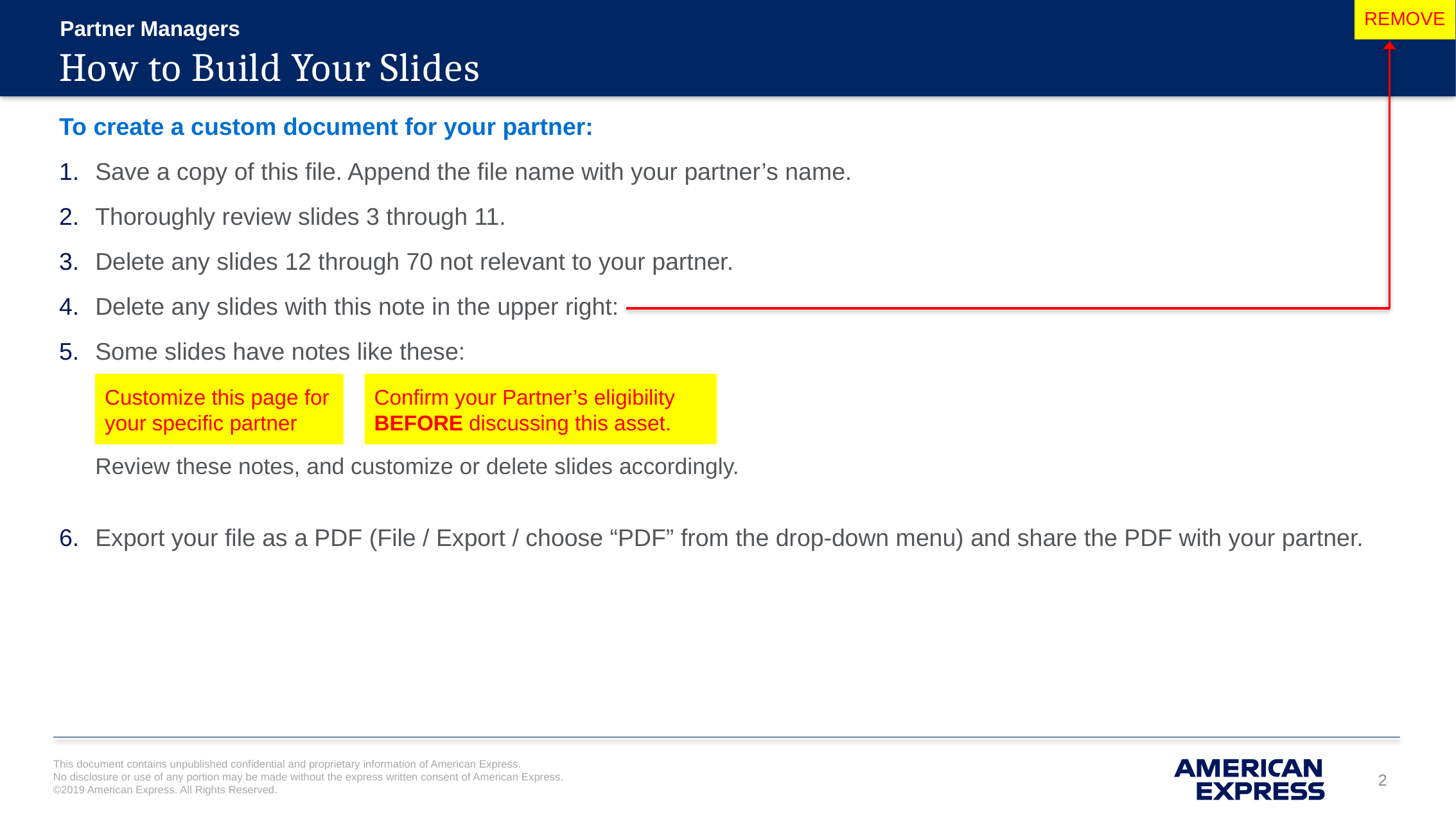

# How to Build Your Slides
To create a custom document for your partner:
Save a copy of this file. Append the file name with your partner’s name.
Thoroughly review slides 3 through 11.
Delete any slides 12 through 70 not relevant to your partner.
Delete any slides with this note in the upper right:
Some slides have notes like these:
Review these notes, and customize or delete slides accordingly.
Export your file as a PDF (File / Export / choose “PDF” from the drop-down menu) and share the PDF with your partner.
Customize this page for your specific partner
Confirm your Partner’s eligibility BEFORE discussing this asset.